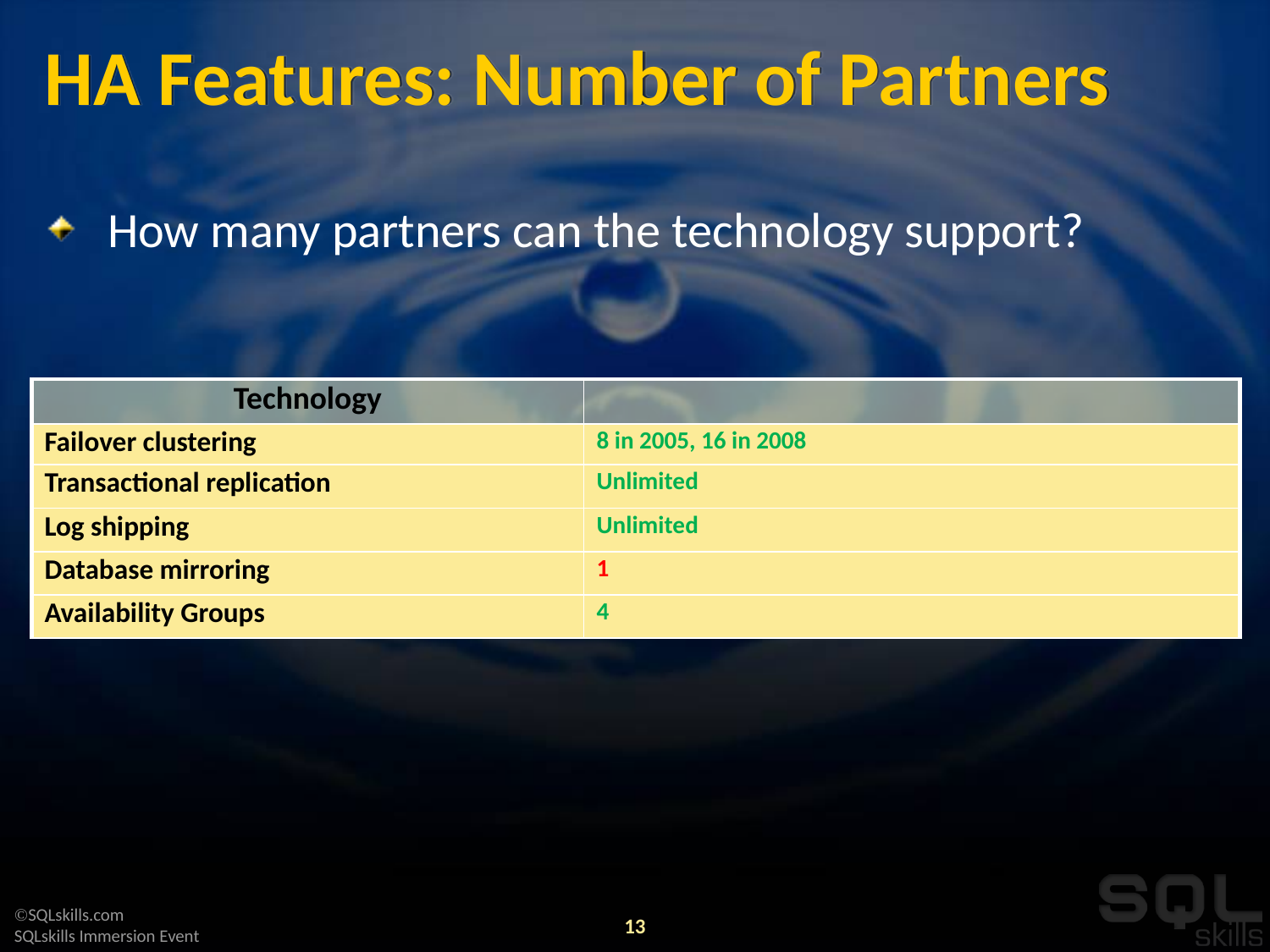

# HA Features: Number of Partners
How many partners can the technology support?
| Technology |  |
| --- | --- |
| Failover clustering | 8 in 2005, 16 in 2008 |
| Transactional replication | Unlimited |
| Log shipping | Unlimited |
| Database mirroring | 1 |
| Availability Groups | 4 |
13